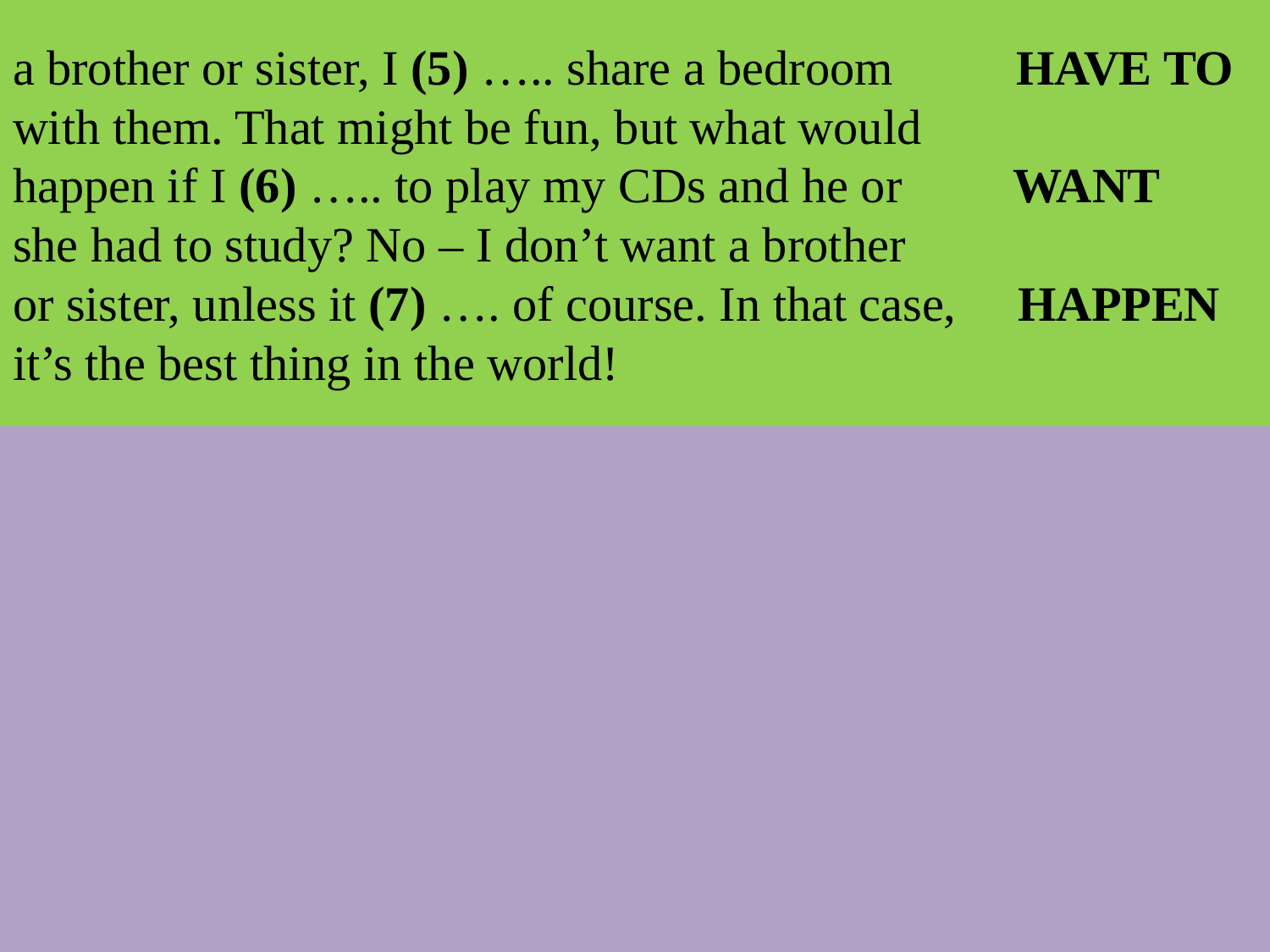

# a brother or sister, I (5) ….. share a bedroom          HAVE TO with them. That might be fun, but what would happen if I (6) ….. to play my CDs and he or         WANT she had to study? No – I don’t want a brother or sister, unless it (7) …. of course. In that case,     HAPPEN it’s the best thing in the world!